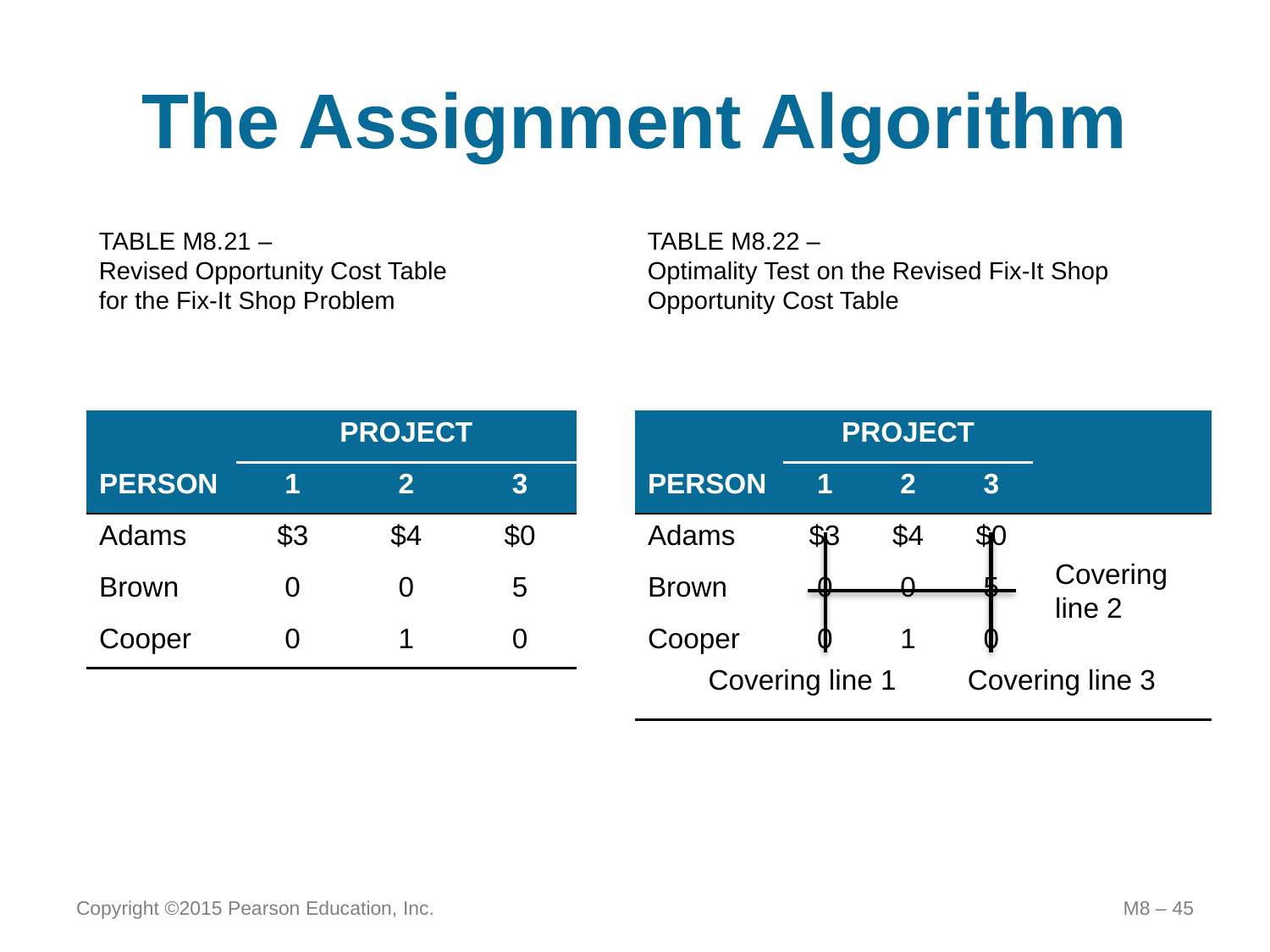

# The Assignment Algorithm
TABLE M8.21 –
Revised Opportunity Cost Table for the Fix-It Shop Problem
TABLE M8.22 –
Optimality Test on the Revised Fix-It Shop Opportunity Cost Table
|  | PROJECT |  |  |
| --- | --- | --- | --- |
| PERSON | 1 | 2 | 3 |
| Adams | $3 | $4 | $0 |
| Brown | 0 | 0 | 5 |
| Cooper | 0 | 1 | 0 |
|  | PROJECT |  |  |  |
| --- | --- | --- | --- | --- |
| PERSON | 1 | 2 | 3 |  |
| Adams | $3 | $4 | $0 |  |
| Brown | 0 | 0 | 5 |  |
| Cooper | 0 | 1 | 0 |  |
|  |  |  |  |  |
Covering line 2
Covering line 1
Covering line 3
Copyright ©2015 Pearson Education, Inc.
M8 – 45